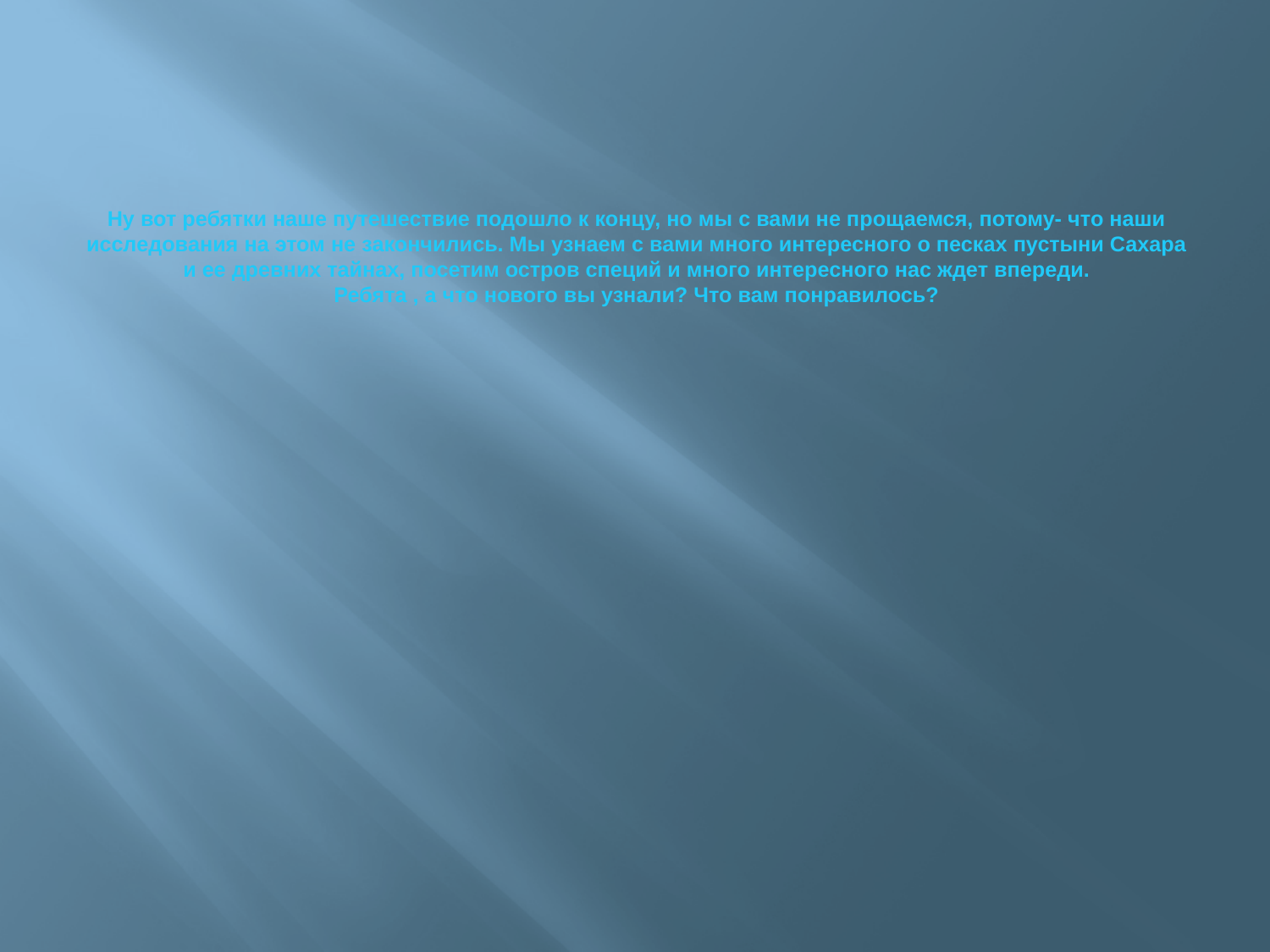

# Ну вот ребятки наше путешествие подошло к концу, но мы с вами не прощаемся, потому- что наши исследования на этом не закончились. Мы узнаем с вами много интересного о песках пустыни Сахара и ее древних тайнах, посетим остров специй и много интересного нас ждет впереди. Ребята , а что нового вы узнали? Что вам понравилось?